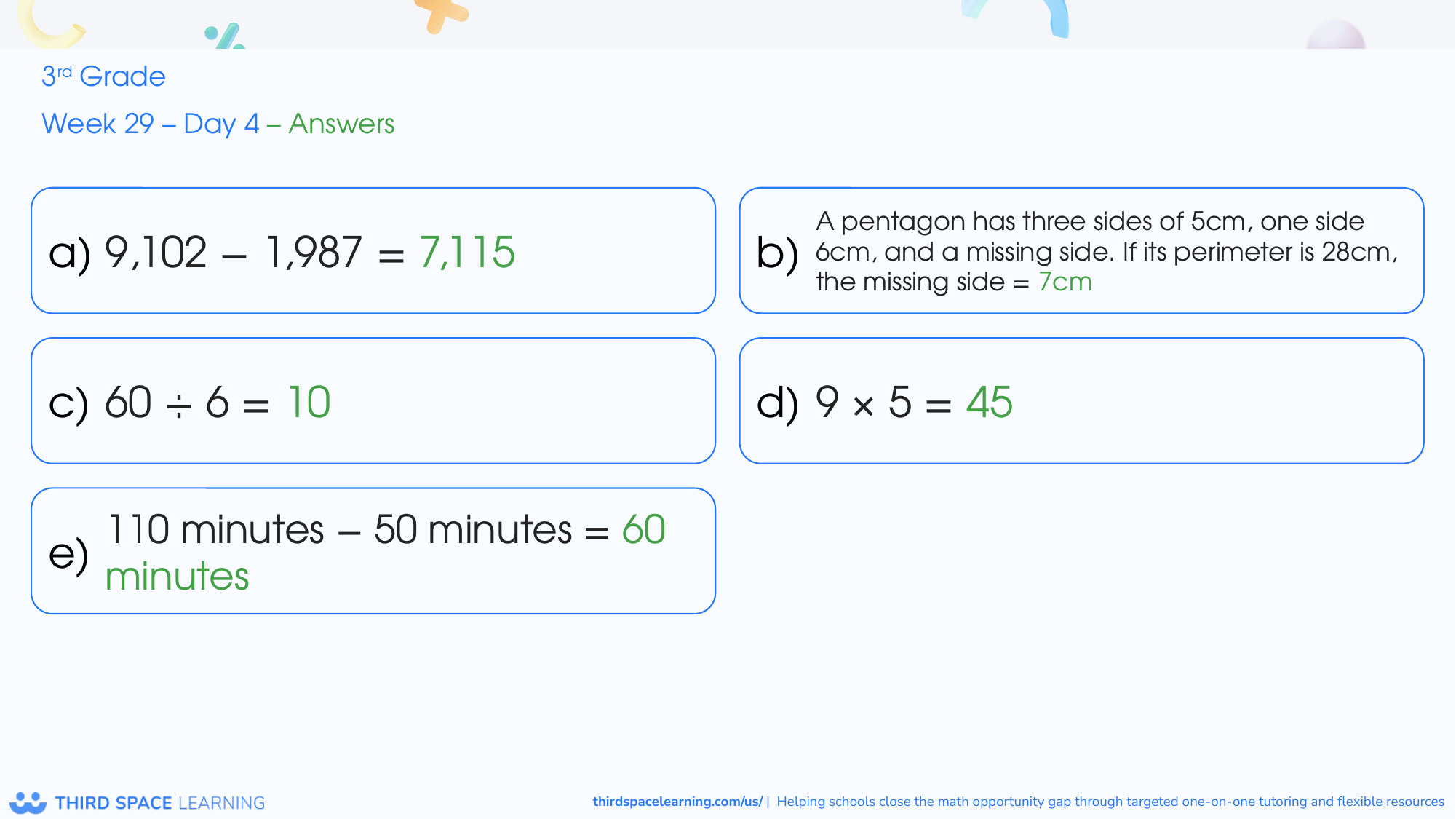

3rd Grade
Week 29 – Day 4 – Answers
9,102 − 1,987 = 7,115
A pentagon has three sides of 5cm, one side 6cm, and a missing side. If its perimeter is 28cm, the missing side = 7cm
60 ÷ 6 = 10
9 × 5 = 45
110 minutes − 50 minutes = 60 minutes